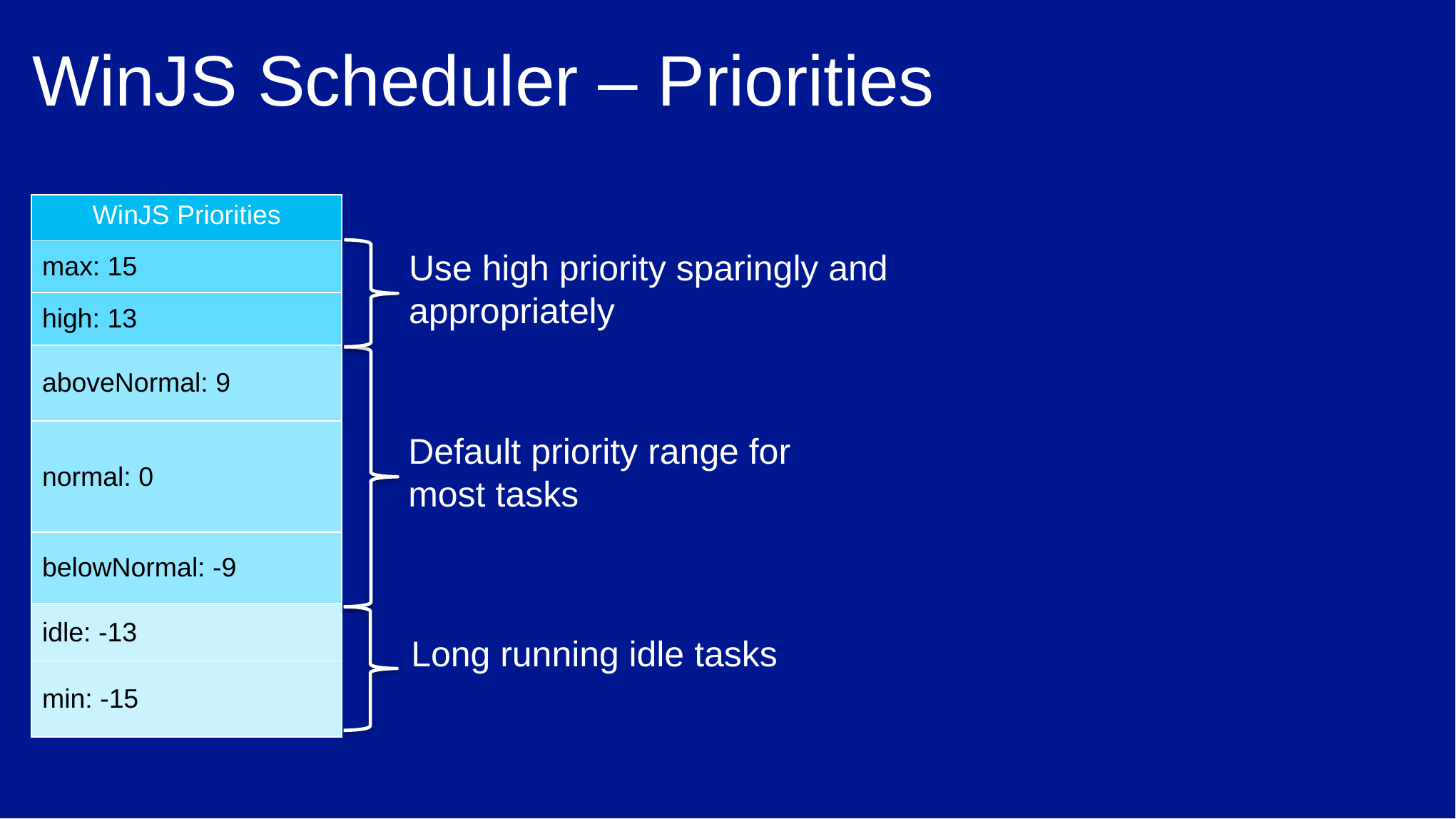

# WinJS Scheduler – Priorities
| WinJS Priorities |
| --- |
| max: 15 |
| high: 13 |
| aboveNormal: 9 |
| normal: 0 |
| belowNormal: -9 |
| idle: -13 |
| min: -15 |

Use high priority sparingly and appropriately

Default priority range for most tasks

Long running idle tasks